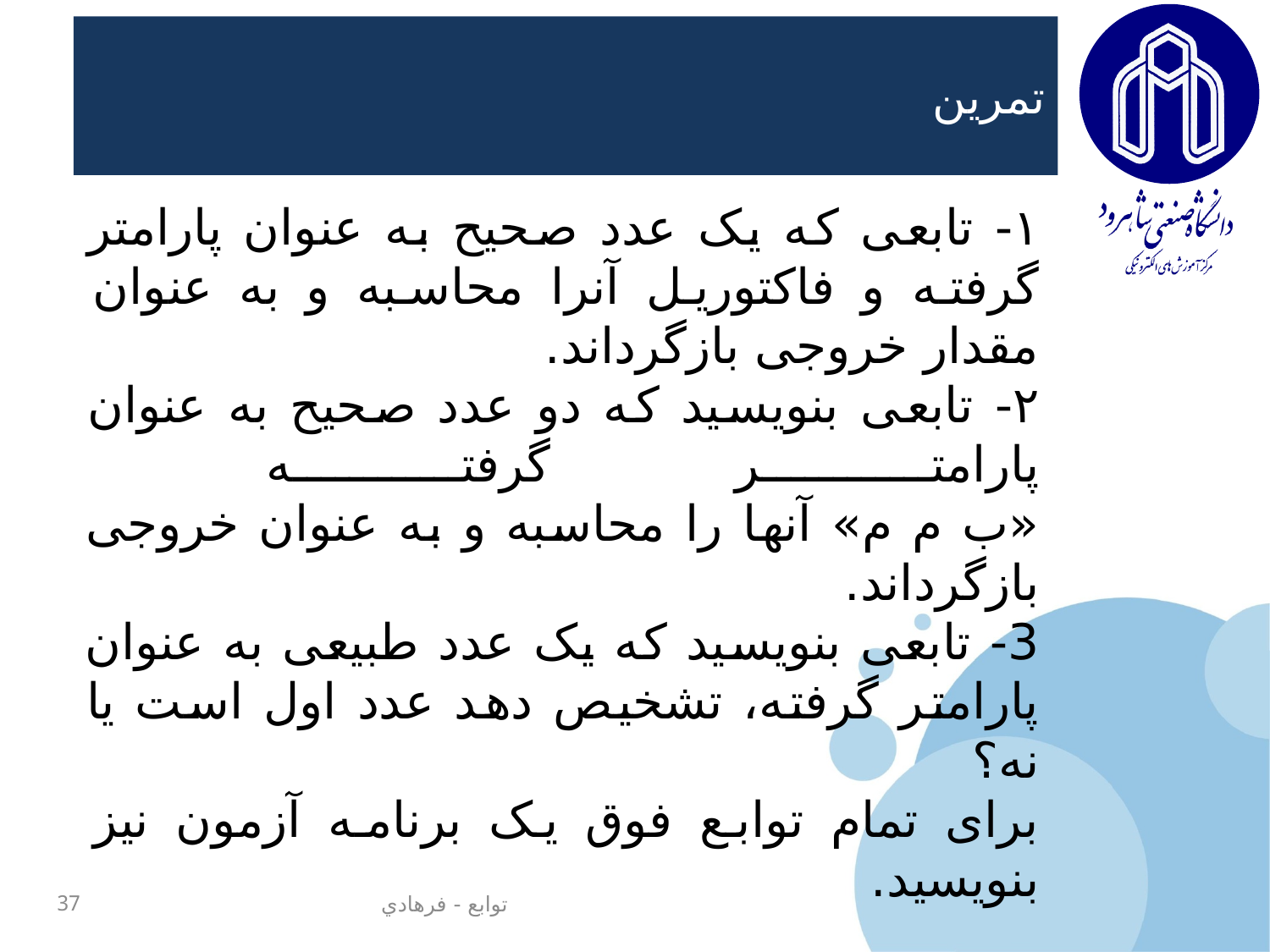

# تمرین
۱- تابعی که یک عدد صحیح به عنوان پارامتر گرفته و فاکتوریل آنرا محاسبه و به عنوان مقدار خروجی بازگرداند.
۲- تابعی بنویسید که دو عدد صحیح به عنوان پارامتر‍‍ گرفته
«ب م م» آنها را محاسبه و به عنوان خروجی بازگرداند.
3- تابعی بنویسید که یک عدد طبیعی به عنوان پارامتر گرفته، تشخیص دهد عدد اول است یا نه؟
برای تمام توابع فوق یک برنامه آزمون نیز بنویسید.
37
توابع - فرهادي